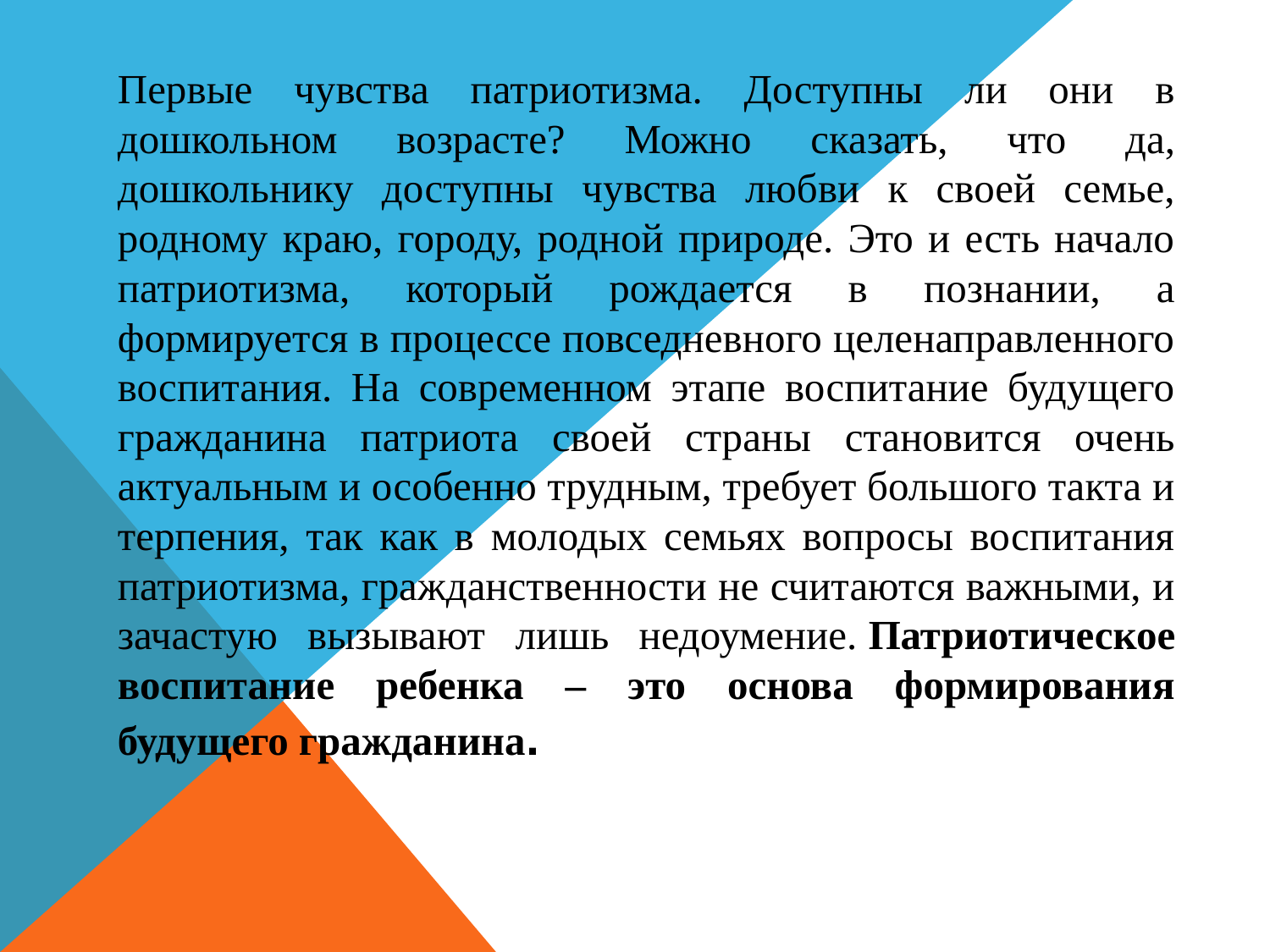

Первые чувства патриотизма. Доступны ли они в дошкольном возрасте? Можно сказать, что да, дошкольнику доступны чувства любви к своей семье, родному краю, городу, родной природе. Это и есть начало патриотизма, который рождается в познании, а формируется в процессе повседневного целенаправленного воспитания. На современном этапе воспитание будущего гражданина патриота своей страны становится очень актуальным и особенно трудным, требует большого такта и терпения, так как в молодых семьях вопросы воспитания патриотизма, гражданственности не считаются важными, и зачастую вызывают лишь недоумение. Патриотическое воспитание ребенка – это основа формирования будущего гражданина.